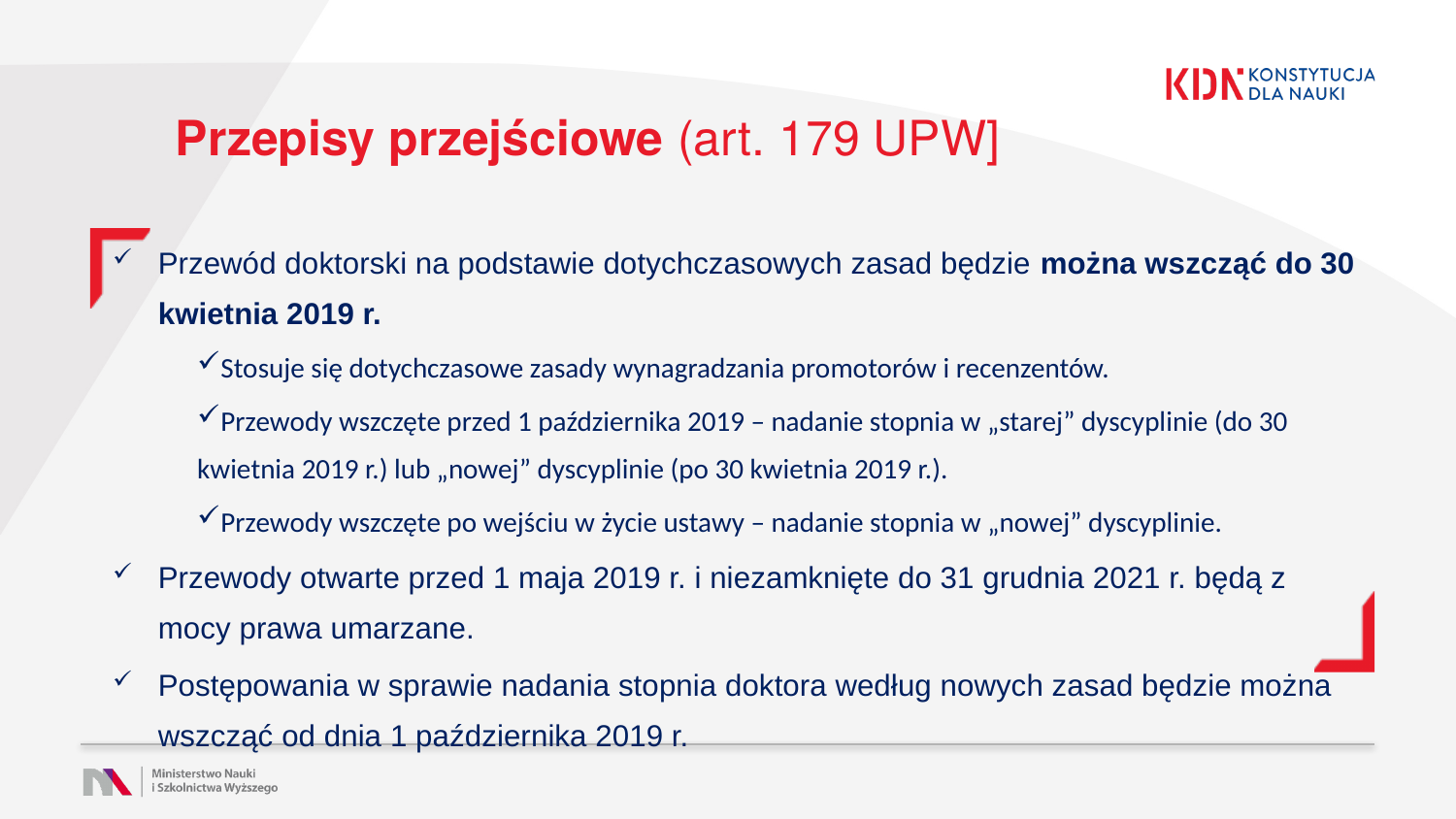

# Przepisy przejściowe (art. 179 UPW]
Przewód doktorski na podstawie dotychczasowych zasad będzie można wszcząć do 30 kwietnia 2019 r.
Stosuje się dotychczasowe zasady wynagradzania promotorów i recenzentów.
Przewody wszczęte przed 1 października 2019 – nadanie stopnia w „starej” dyscyplinie (do 30 kwietnia 2019 r.) lub „nowej” dyscyplinie (po 30 kwietnia 2019 r.).
Przewody wszczęte po wejściu w życie ustawy – nadanie stopnia w „nowej” dyscyplinie.
Przewody otwarte przed 1 maja 2019 r. i niezamknięte do 31 grudnia 2021 r. będą z mocy prawa umarzane.
Postępowania w sprawie nadania stopnia doktora według nowych zasad będzie można wszcząć od dnia 1 października 2019 r.